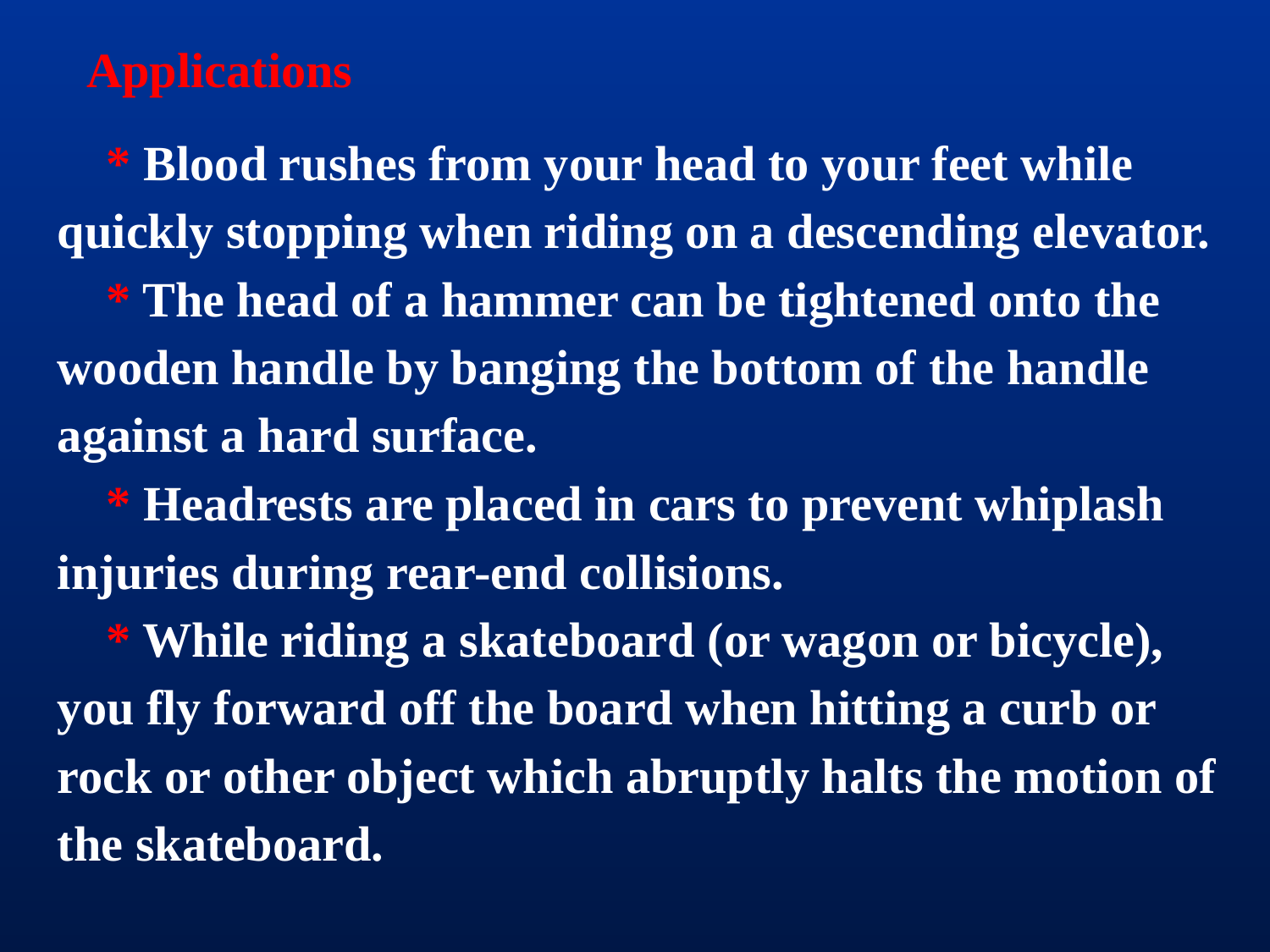

Applications
    * Blood rushes from your head to your feet while quickly stopping when riding on a descending elevator.
    * The head of a hammer can be tightened onto the wooden handle by banging the bottom of the handle against a hard surface.
    * Headrests are placed in cars to prevent whiplash injuries during rear-end collisions.
    * While riding a skateboard (or wagon or bicycle), you fly forward off the board when hitting a curb or rock or other object which abruptly halts the motion of the skateboard.